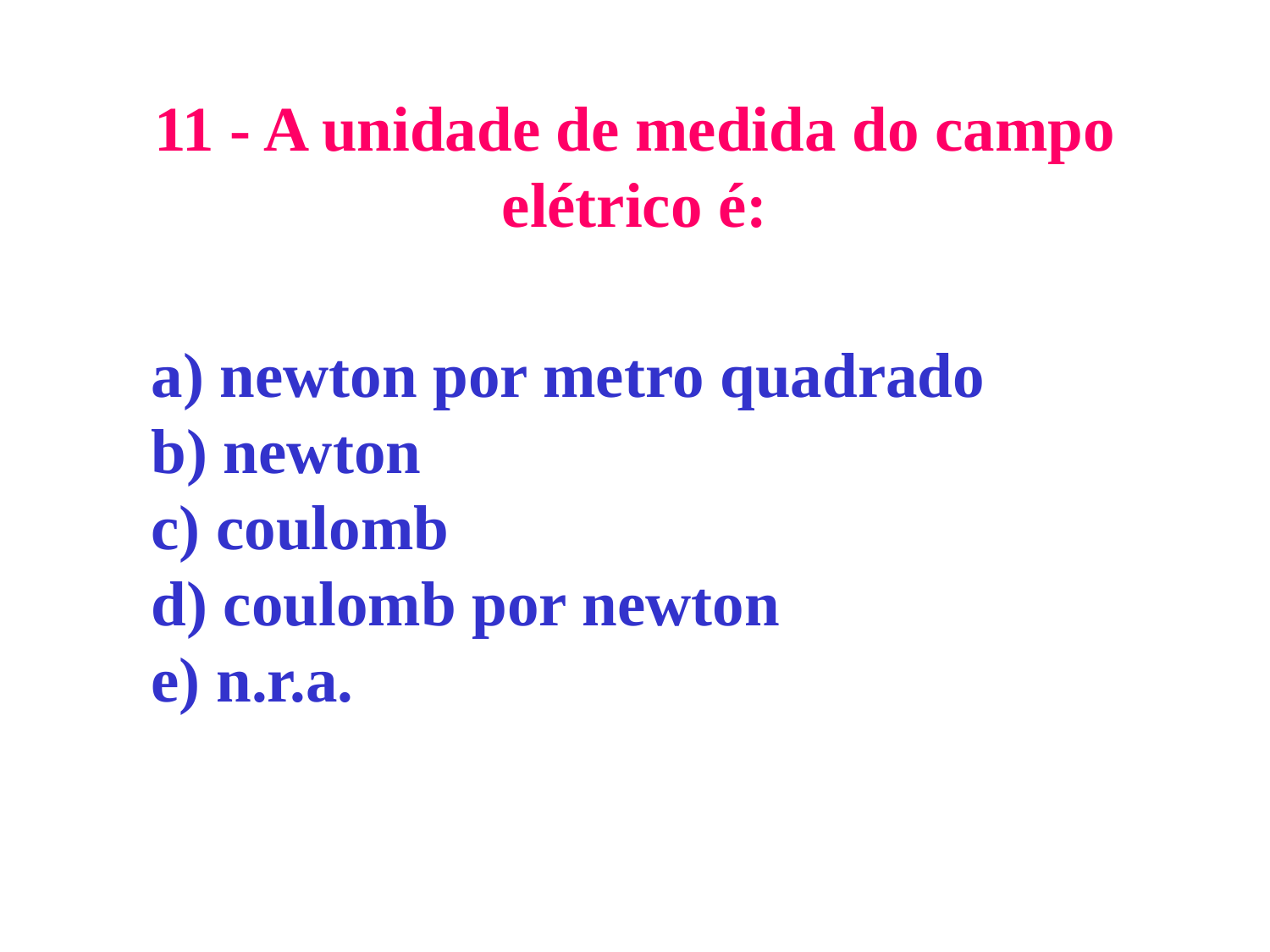

# 11 - A unidade de medida do campo elétrico é:
a) newton por metro quadrado
b) newton
c) coulomb
d) coulomb por newton
e) n.r.a.